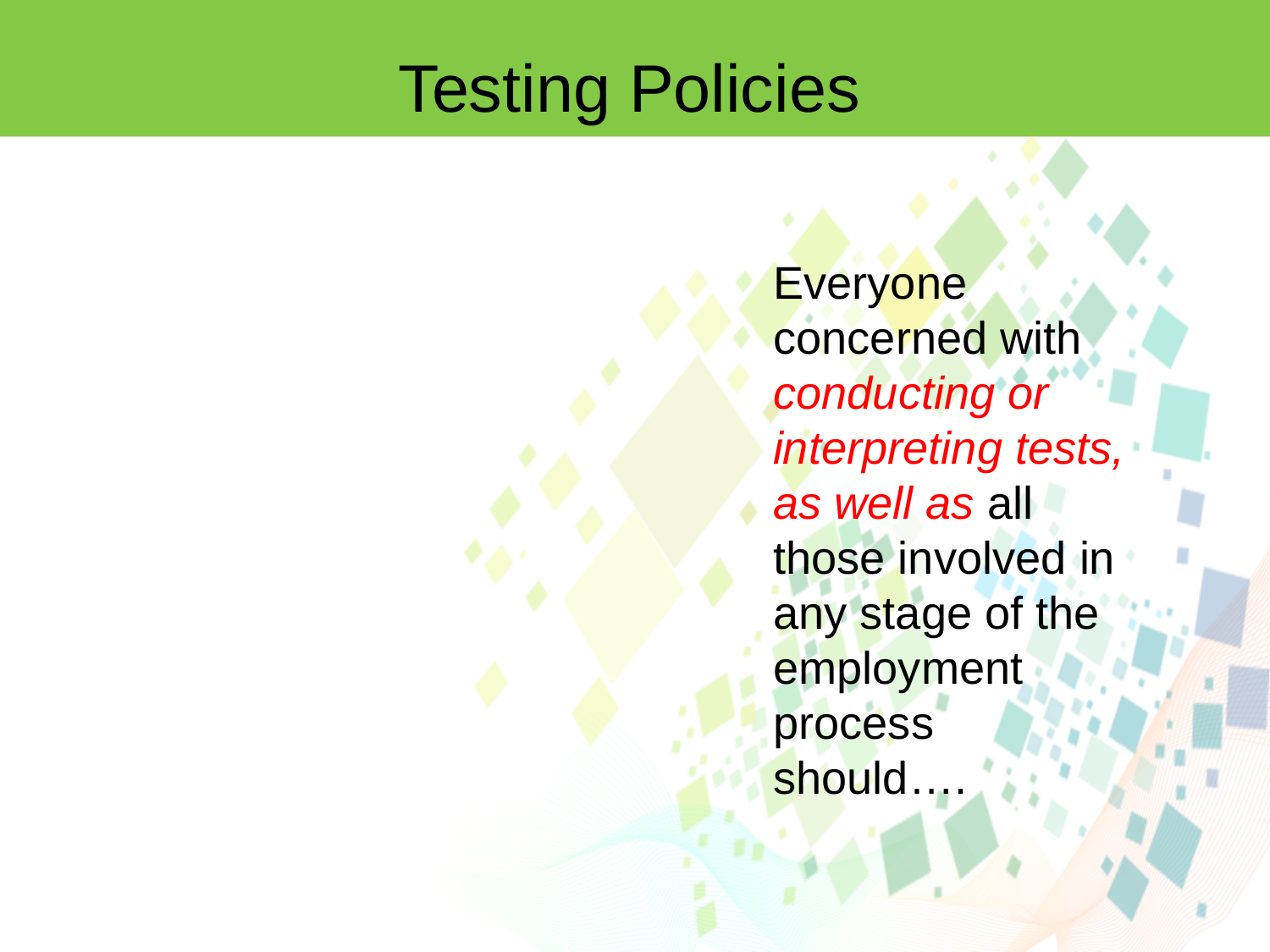

Testing Policies
Everyone concerned with conducting or interpreting tests, as well as all those involved in any stage of the employment process should….